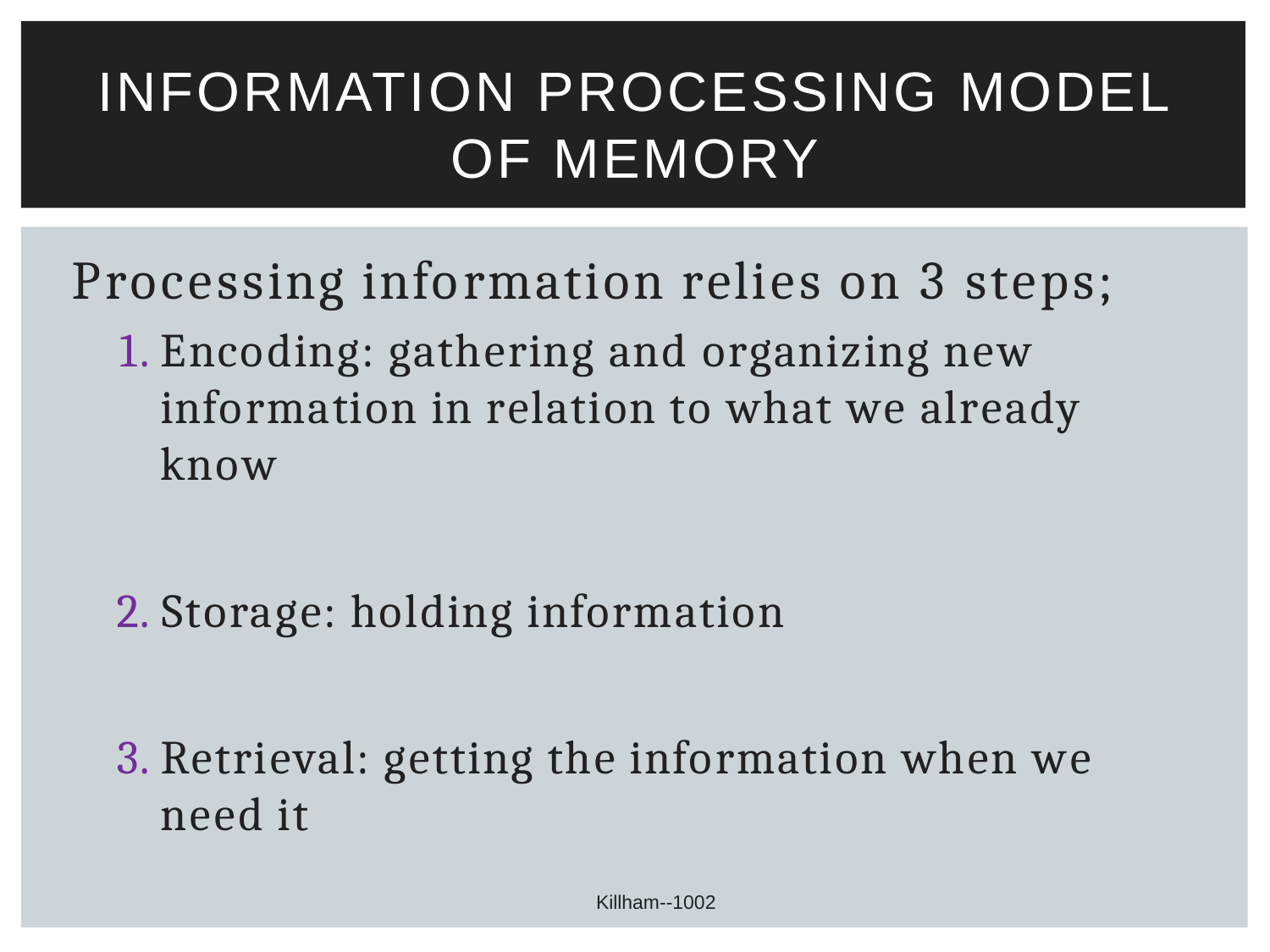

# Information Processing Model of Memory
Processing information relies on 3 steps;
Encoding: gathering and organizing new information in relation to what we already know

Storage: holding information

Retrieval: getting the information when we need it

Killham--1002